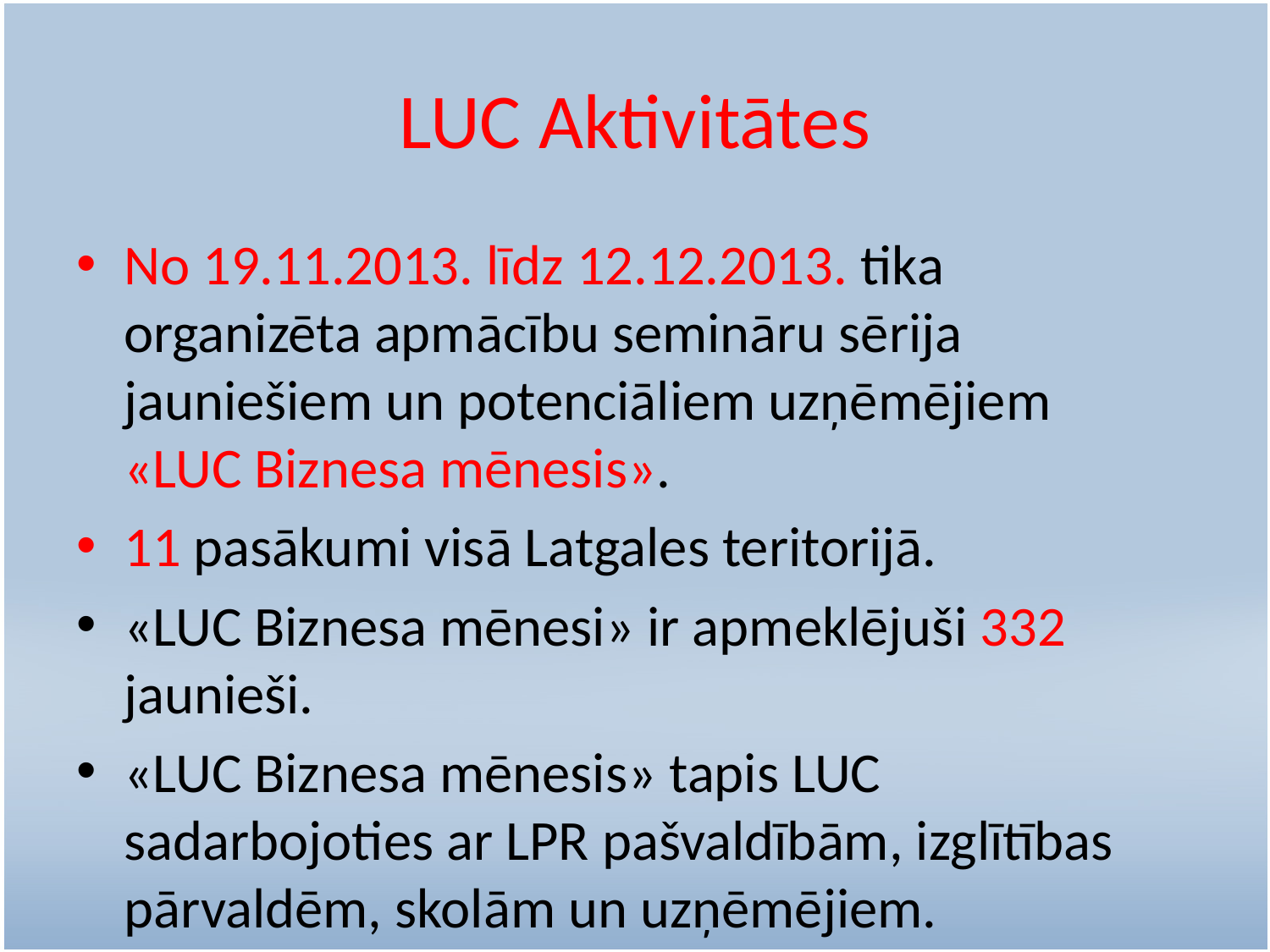

# LUC Aktivitātes
No 19.11.2013. līdz 12.12.2013. tika organizēta apmācību semināru sērija jauniešiem un potenciāliem uzņēmējiem  «LUC Biznesa mēnesis».
11 pasākumi visā Latgales teritorijā.
«LUC Biznesa mēnesi» ir apmeklējuši 332 jaunieši.
«LUC Biznesa mēnesis» tapis LUC sadarbojoties ar LPR pašvaldībām, izglītības pārvaldēm, skolām un uzņēmējiem.